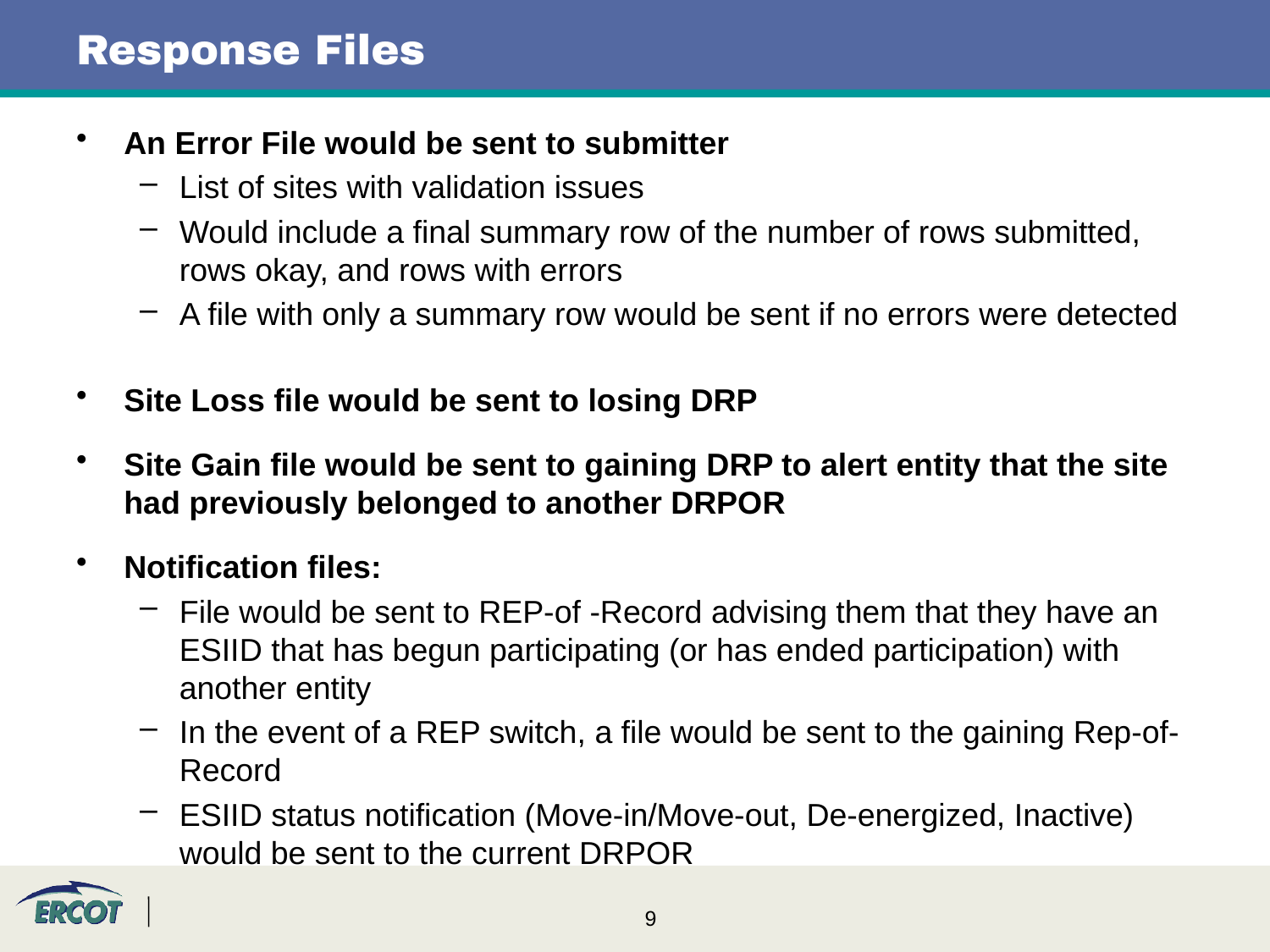

# Response Files
An Error File would be sent to submitter
List of sites with validation issues
Would include a final summary row of the number of rows submitted, rows okay, and rows with errors
A file with only a summary row would be sent if no errors were detected

Site Loss file would be sent to losing DRP

Site Gain file would be sent to gaining DRP to alert entity that the site had previously belonged to another DRPOR

Notification files:
File would be sent to REP-of -Record advising them that they have an ESIID that has begun participating (or has ended participation) with another entity
In the event of a REP switch, a file would be sent to the gaining Rep-of-Record
ESIID status notification (Move-in/Move-out, De-energized, Inactive) would be sent to the current DRPOR